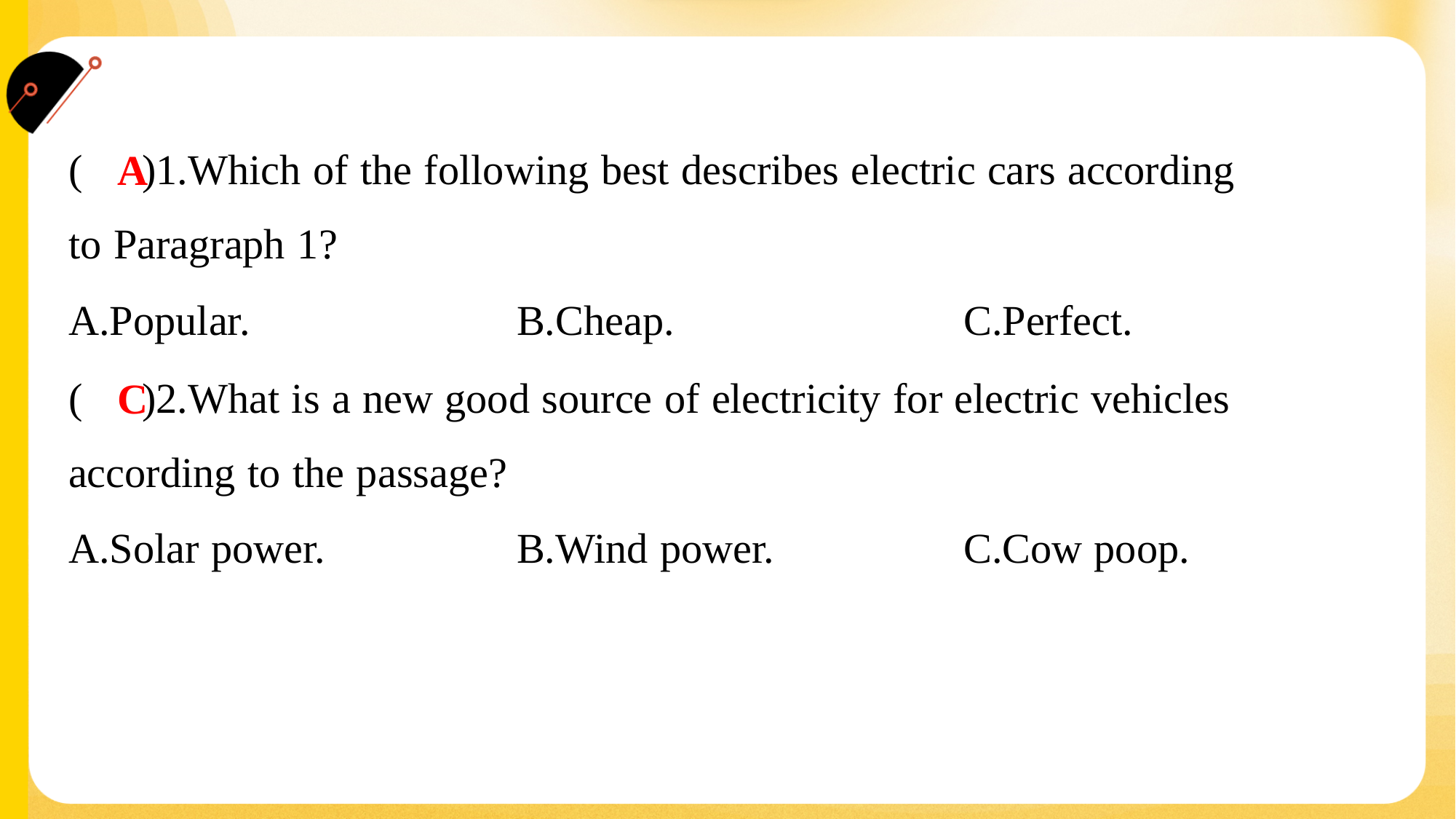

(     )1.Which of the following best describes electric cars according
to Paragraph 1?
A
A.Popular.	B.Cheap.	C.Perfect.
(     )2.What is a new good source of electricity for electric vehicles
according to the passage?
C
A.Solar power.	B.Wind power.	C.Cow poop.